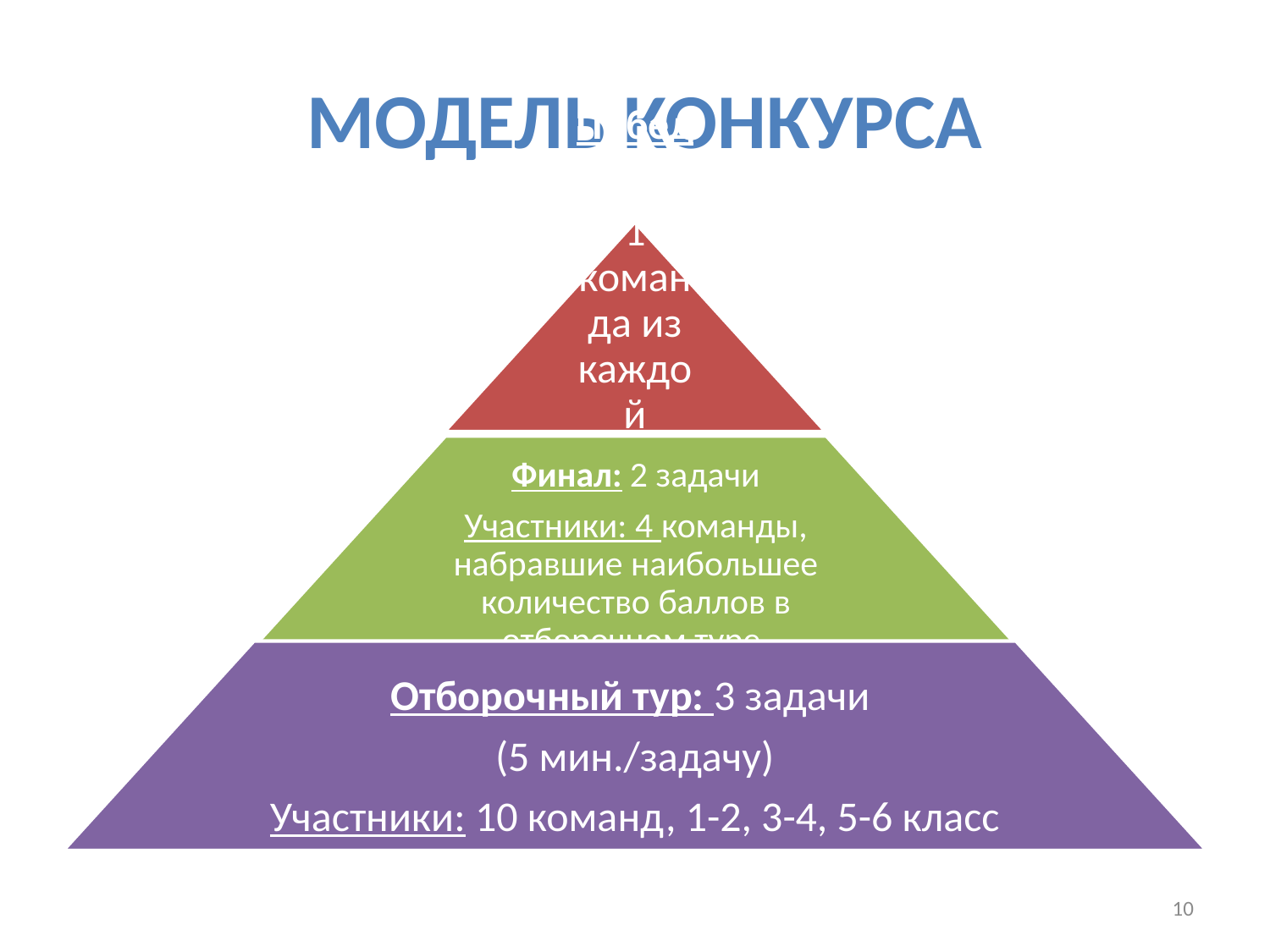

# Модель конкурса
Победитель
1 команда из каждой возрастной категории
Финал: 2 задачи
Участники: 4 команды, набравшие наибольшее количество баллов в отборочном туре.
Отборочный тур: 3 задачи
(5 мин./задачу)
Участники: 10 команд, 1-2, 3-4, 5-6 класс
10